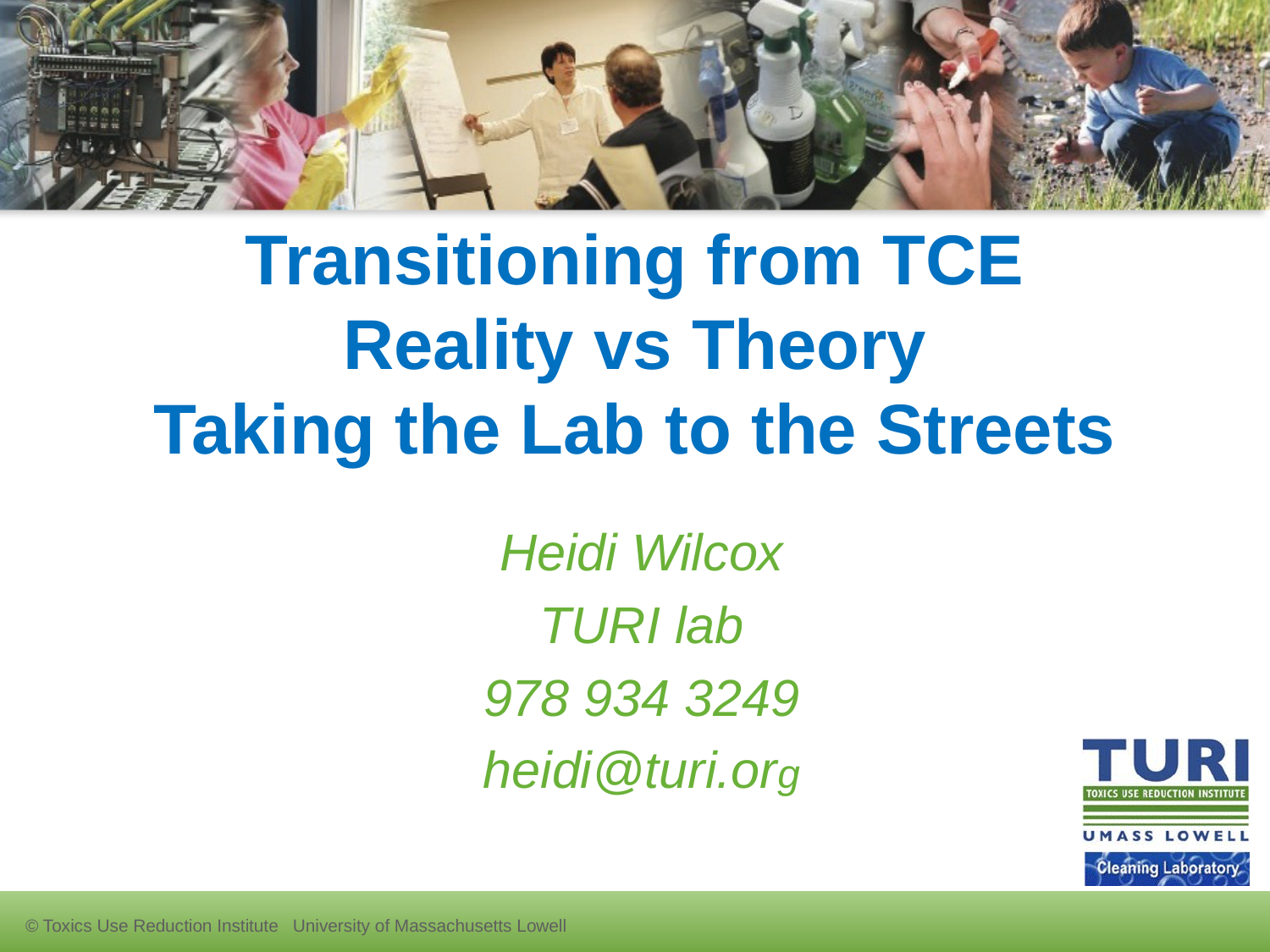

# Transitioning from TCE Reality vs Theory Taking the Lab to the Streets
Heidi Wilcox
TURI lab
978 934 3249
heidi@turi.org